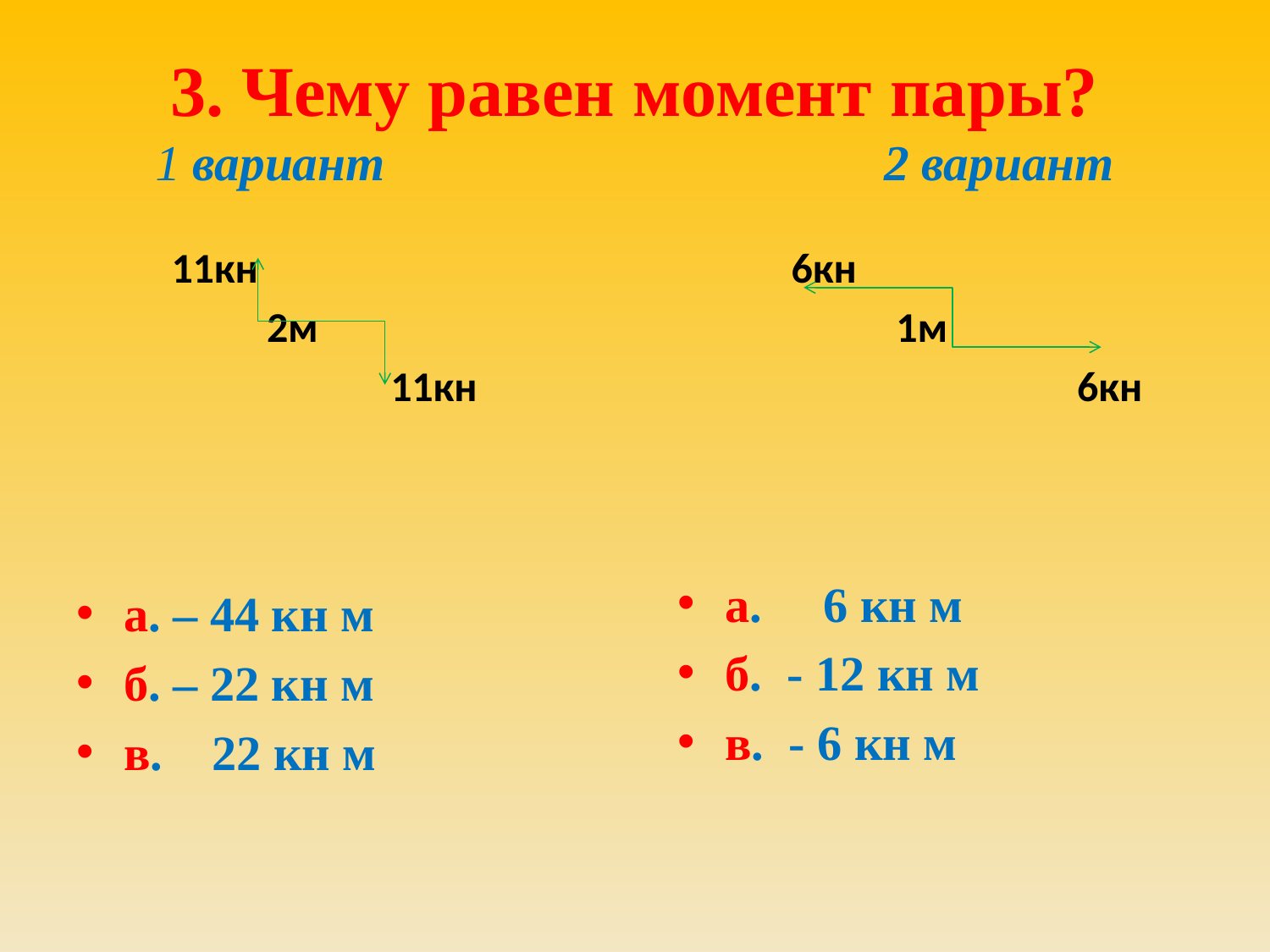

# 3. Чему равен момент пары? 1 вариант                                        2 вариант
          11кн
                    2м
                                 11кн
              6кн
                         1м
                                            6кн

а.     6 кн м
б.  - 12 кн м
в.  - 6 кн м

а. – 44 кн м
б. – 22 кн м
в.    22 кн м